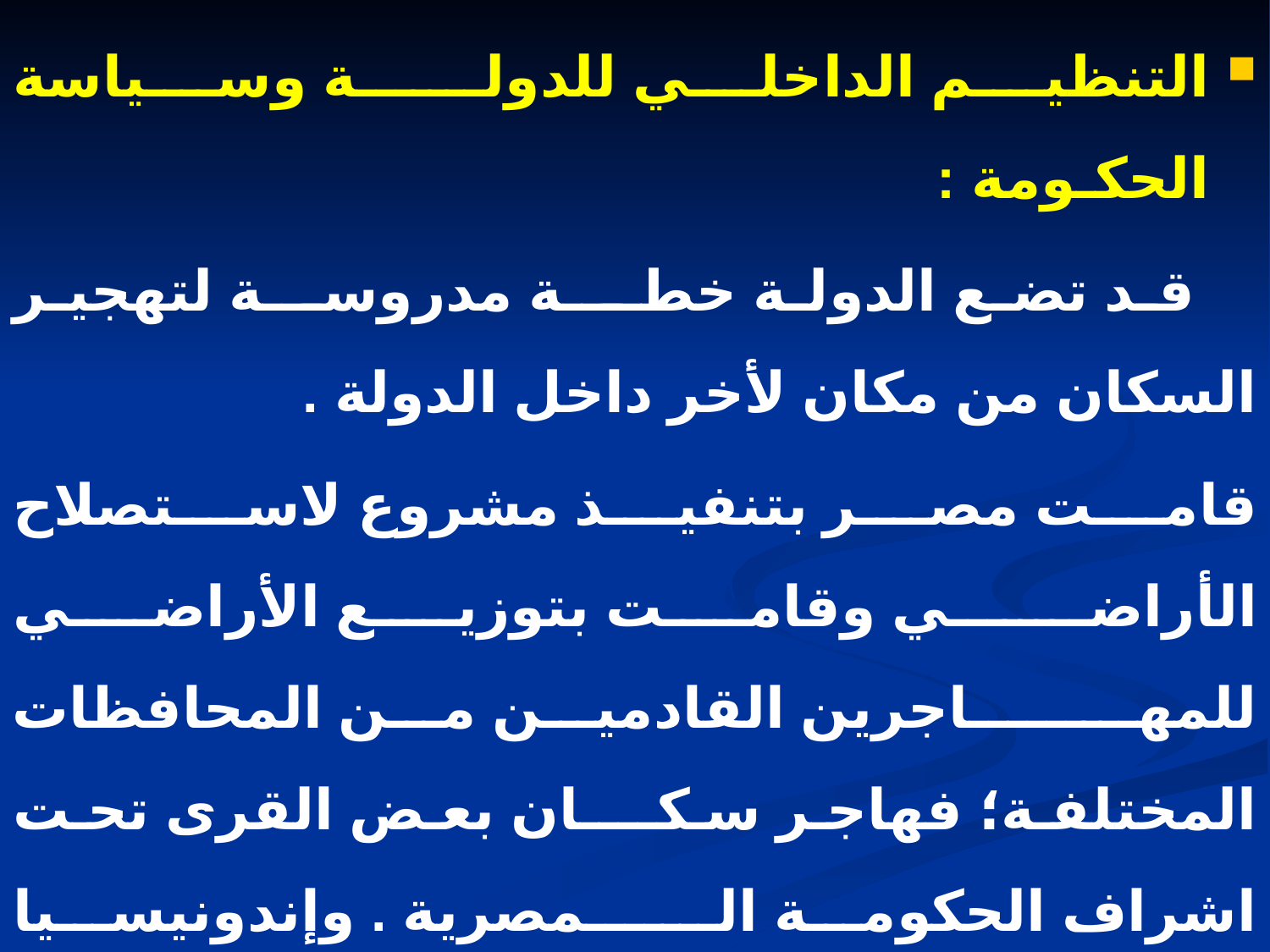

التنظيم الداخلي للدولـــة وسياسة الحكـومة :
    قد تضع الدولة خطـــة مدروســة لتهجير السكان من مكان لأخر داخل الدولة .
قامت مصر بتنفيذ مشروع لاستصلاح الأراضـــي وقامت بتوزيع الأراضي للمهــــــاجرين القادمين من المحافظات المختلفة؛ فهاجر سكــــان بعض القرى تحت اشراف الحكومة الــــمصرية . وإندونيسيا قامت بترغيب المواطنين في الهجـــرة من جزيرة جاوة المزدحمة بالسكـــان الى الجزر الأخرى القليلة السكان كجزيرة  بورنيو .